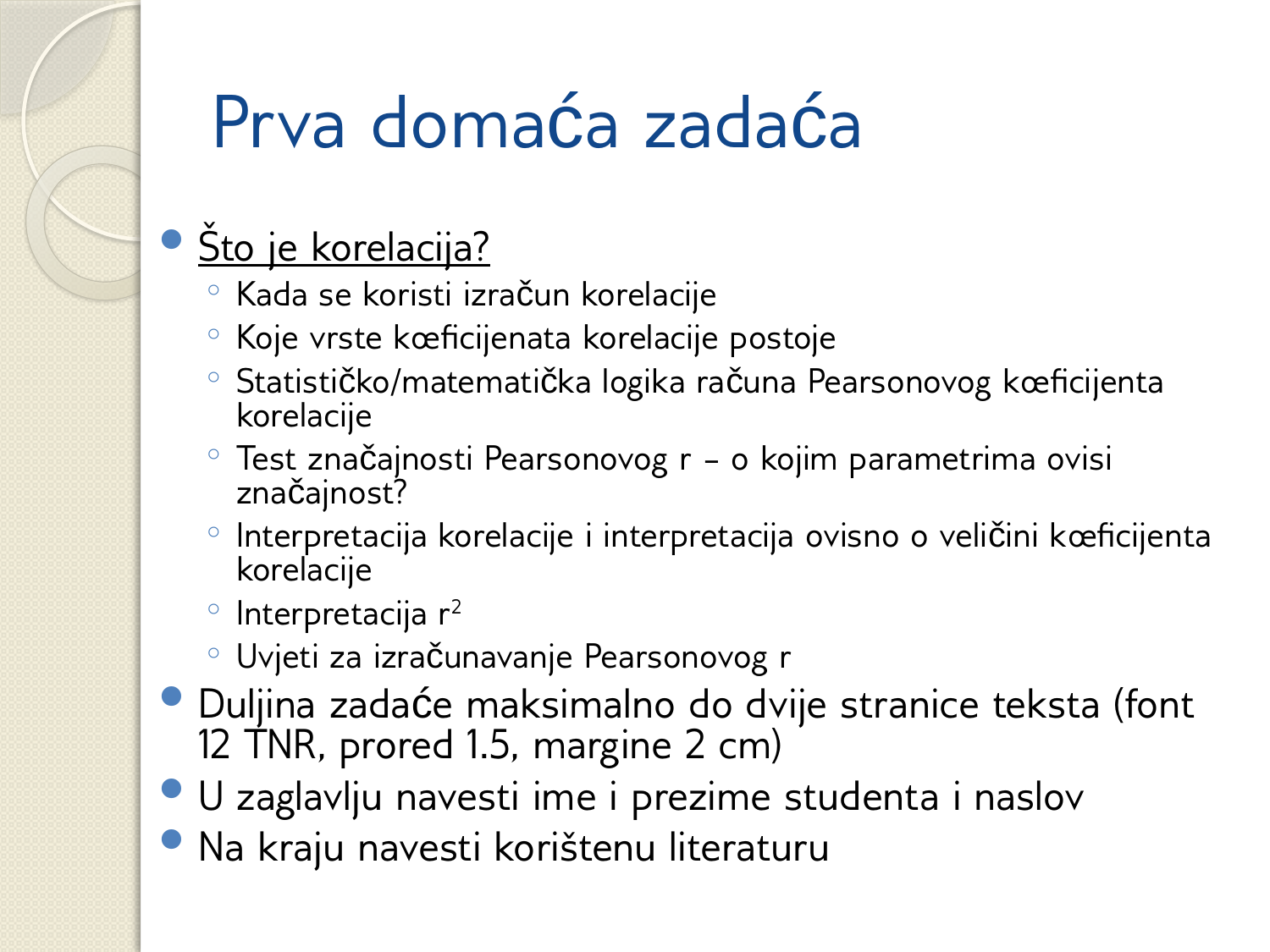

# Prva domaća zadaća
Što je korelacija?
Kada se koristi izračun korelacije
Koje vrste koeficijenata korelacije postoje
Statističko/matematička logika računa Pearsonovog koeficijenta korelacije
Test značajnosti Pearsonovog r – o kojim parametrima ovisi značajnost?
Interpretacija korelacije i interpretacija ovisno o veličini koeficijenta korelacije
Interpretacija r2
Uvjeti za izračunavanje Pearsonovog r
Duljina zadaće maksimalno do dvije stranice teksta (font 12 TNR, prored 1.5, margine 2 cm)
U zaglavlju navesti ime i prezime studenta i naslov
Na kraju navesti korištenu literaturu